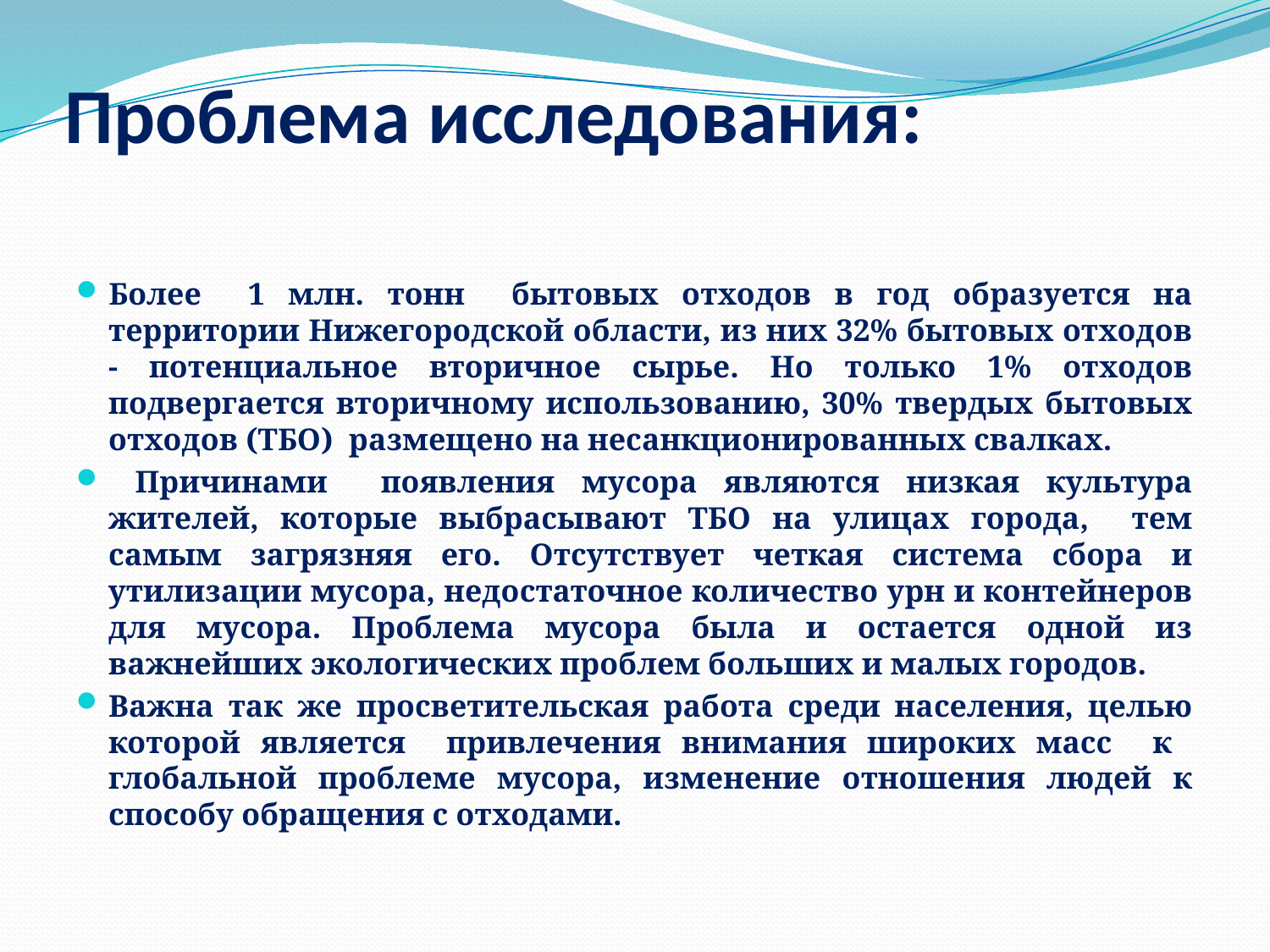

# Проблема исследования:
Более  1 млн. тонн  бытовых отходов в год образуется на территории Нижегородской области, из них 32% бытовых отходов - потенциальное вторичное сырье. Но только 1% отходов подвергается вторичному использованию, 30% твердых бытовых отходов (ТБО)  размещено на несанкционированных свалках.
 Причинами  появления мусора являются низкая культура жителей, которые выбрасывают ТБО на улицах города,  тем самым загрязняя его. Отсутствует четкая система сбора и утилизации мусора, недостаточное количество урн и контейнеров для мусора. Проблема мусора была и остается одной из важнейших экологических проблем больших и малых городов.
Важна так же просветительская работа среди населения, целью которой является  привлечения внимания широких масс  к  глобальной проблеме мусора, изменение отношения людей к способу обращения с отходами.